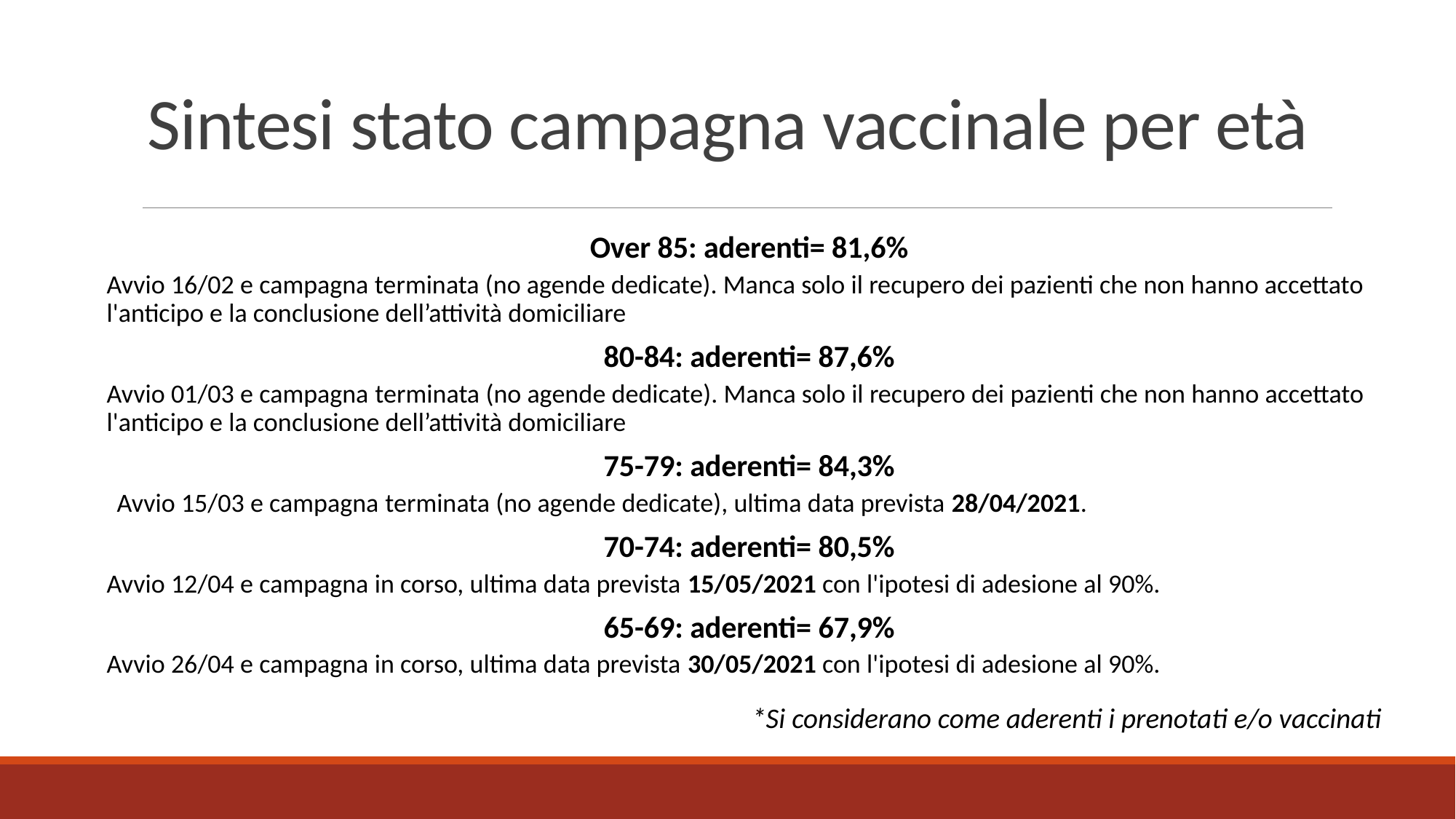

# Sintesi stato campagna vaccinale per età
Over 85: aderenti= 81,6%
Avvio 16/02 e campagna terminata (no agende dedicate). Manca solo il recupero dei pazienti che non hanno accettato l'anticipo e la conclusione dell’attività domiciliare
80-84: aderenti= 87,6%
Avvio 01/03 e campagna terminata (no agende dedicate). Manca solo il recupero dei pazienti che non hanno accettato l'anticipo e la conclusione dell’attività domiciliare
75-79: aderenti= 84,3%
Avvio 15/03 e campagna terminata (no agende dedicate), ultima data prevista 28/04/2021.
70-74: aderenti= 80,5%
Avvio 12/04 e campagna in corso, ultima data prevista 15/05/2021 con l'ipotesi di adesione al 90%.
65-69: aderenti= 67,9%
Avvio 26/04 e campagna in corso, ultima data prevista 30/05/2021 con l'ipotesi di adesione al 90%.

*Si considerano come aderenti i prenotati e/o vaccinati